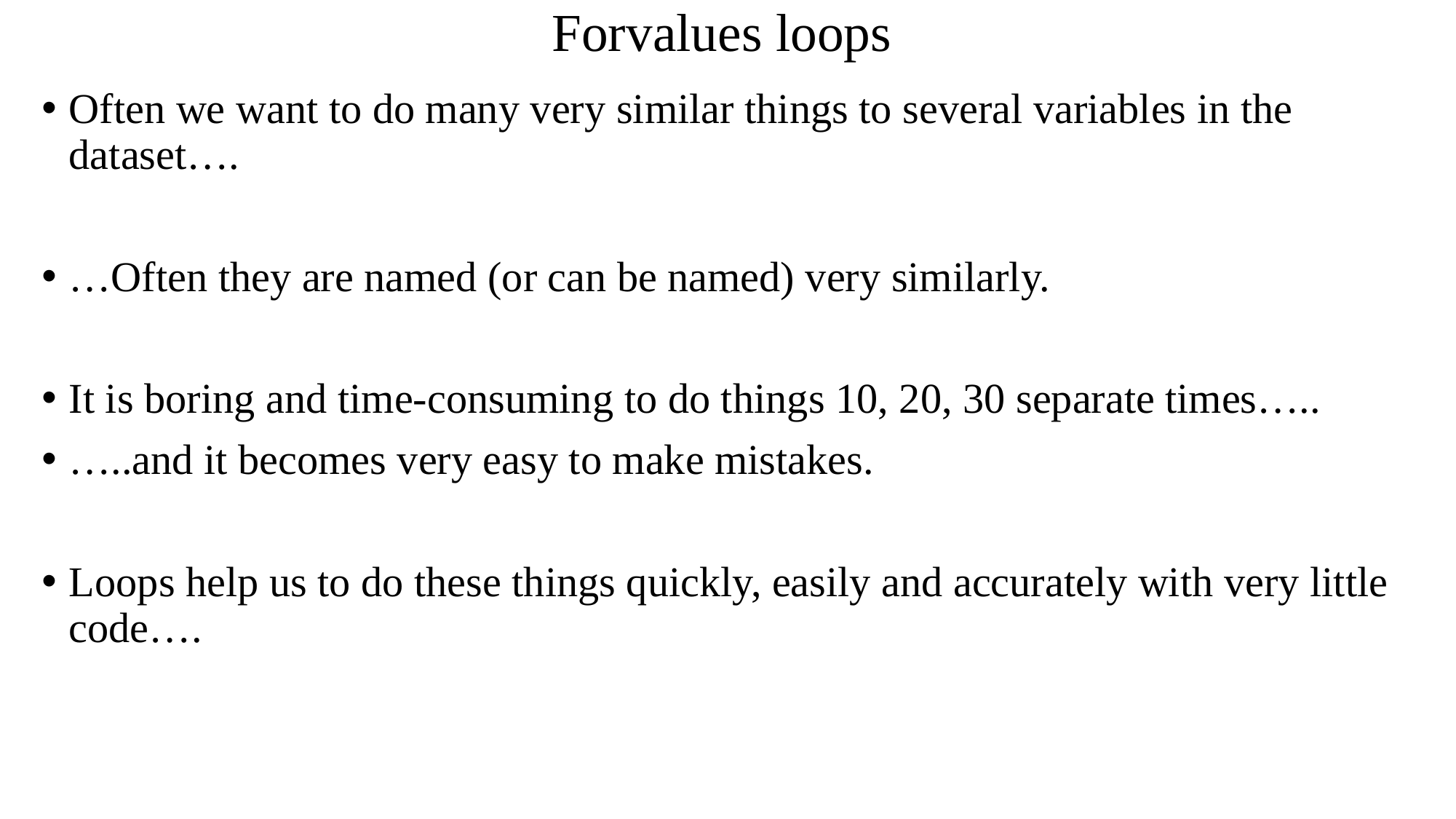

# Forvalues loops
Often we want to do many very similar things to several variables in the dataset….

…Often they are named (or can be named) very similarly.

It is boring and time-consuming to do things 10, 20, 30 separate times…..
…..and it becomes very easy to make mistakes.

Loops help us to do these things quickly, easily and accurately with very little code….